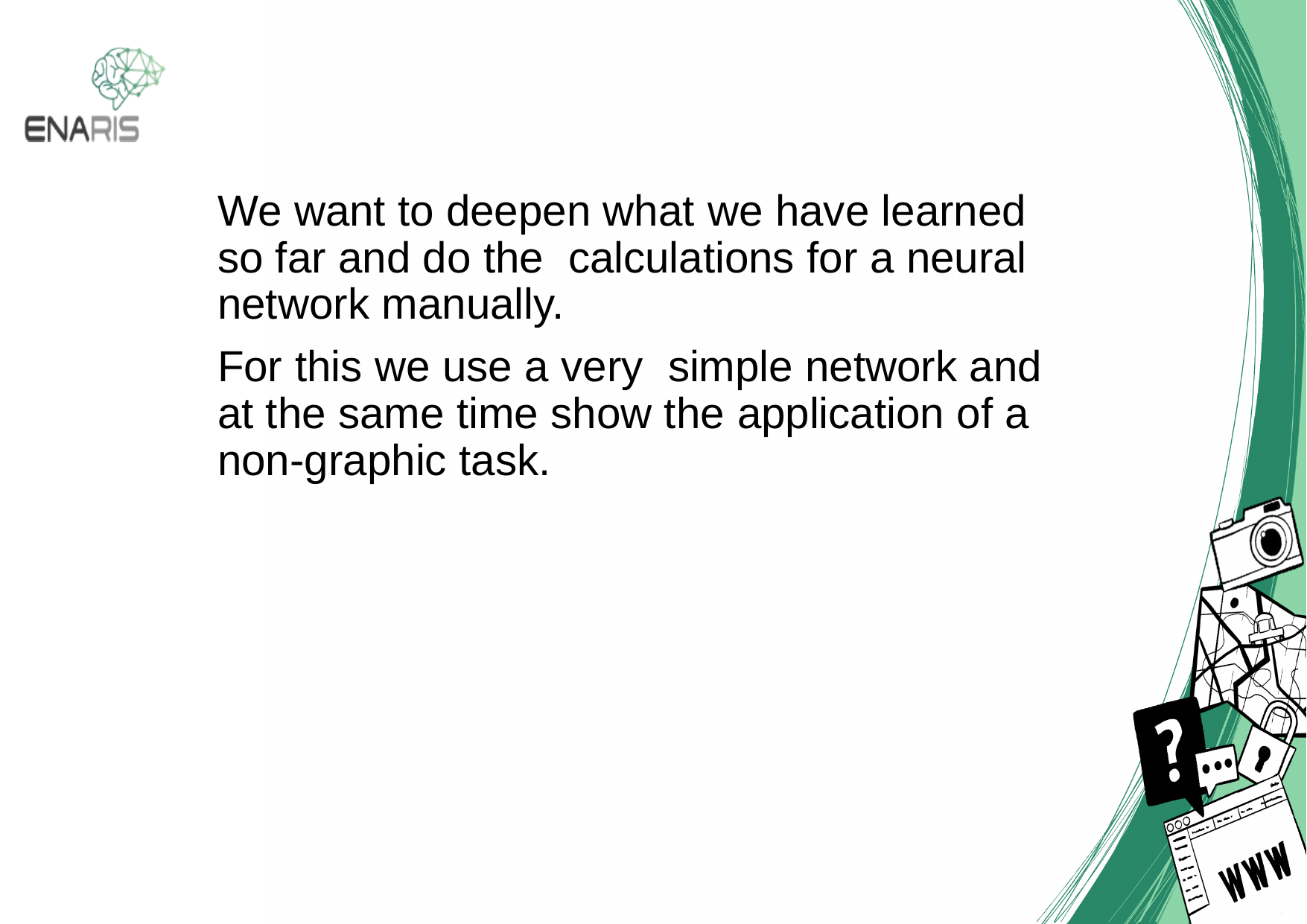

We want to deepen what we have learned so far and do the  calculations for a neural network manually.
For this we use a very  simple network and at the same time show the application of a  non-graphic task.